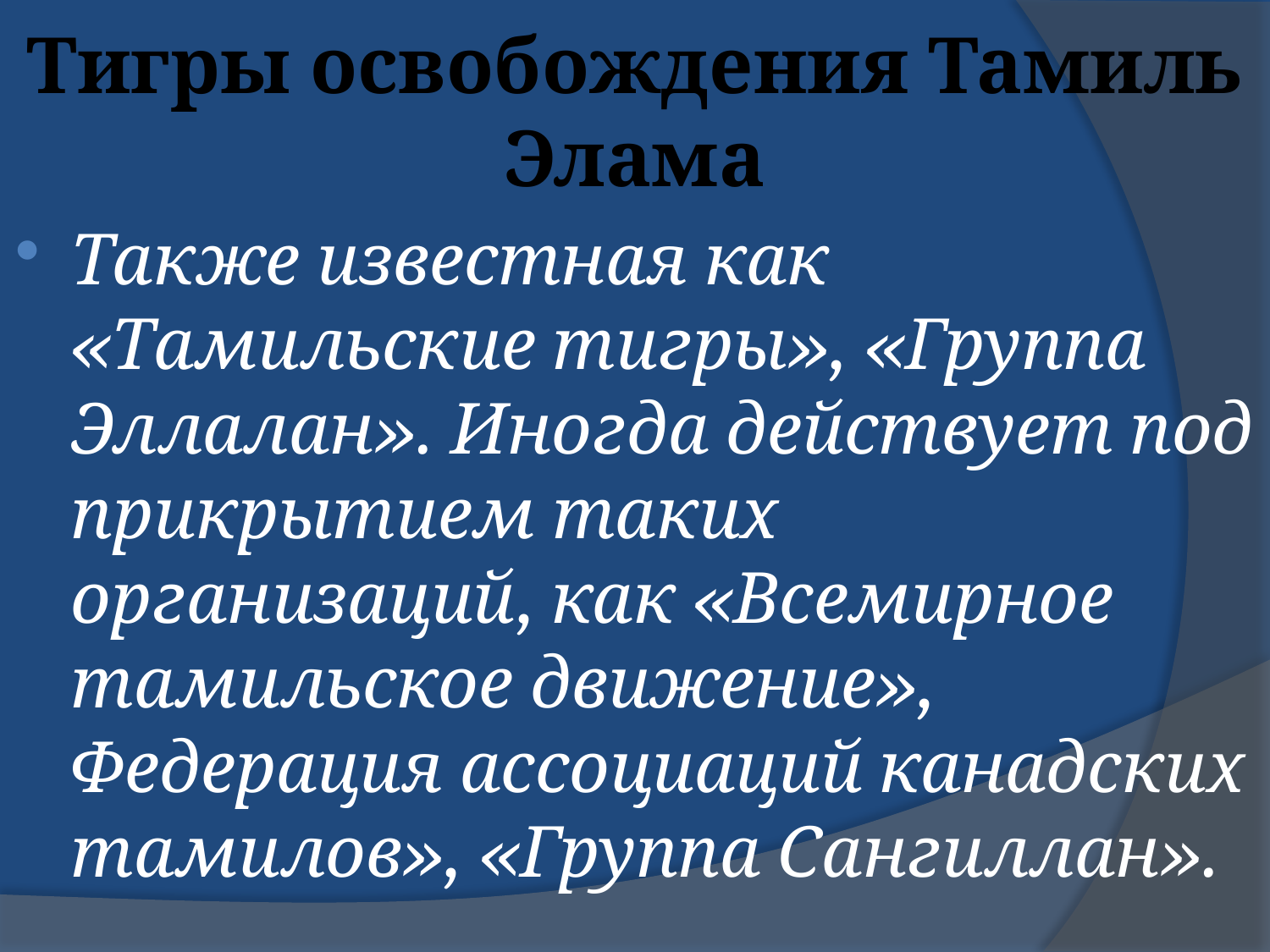

# Тигры освобождения Тамиль Элама
Также известная как «Тамильские тигры», «Группа Эллалан». Иногда действует под прикрытием таких организаций, как «Всемирное тамильское движение», Федерация ассоциаций канадских тамилов», «Группа Сангиллан».